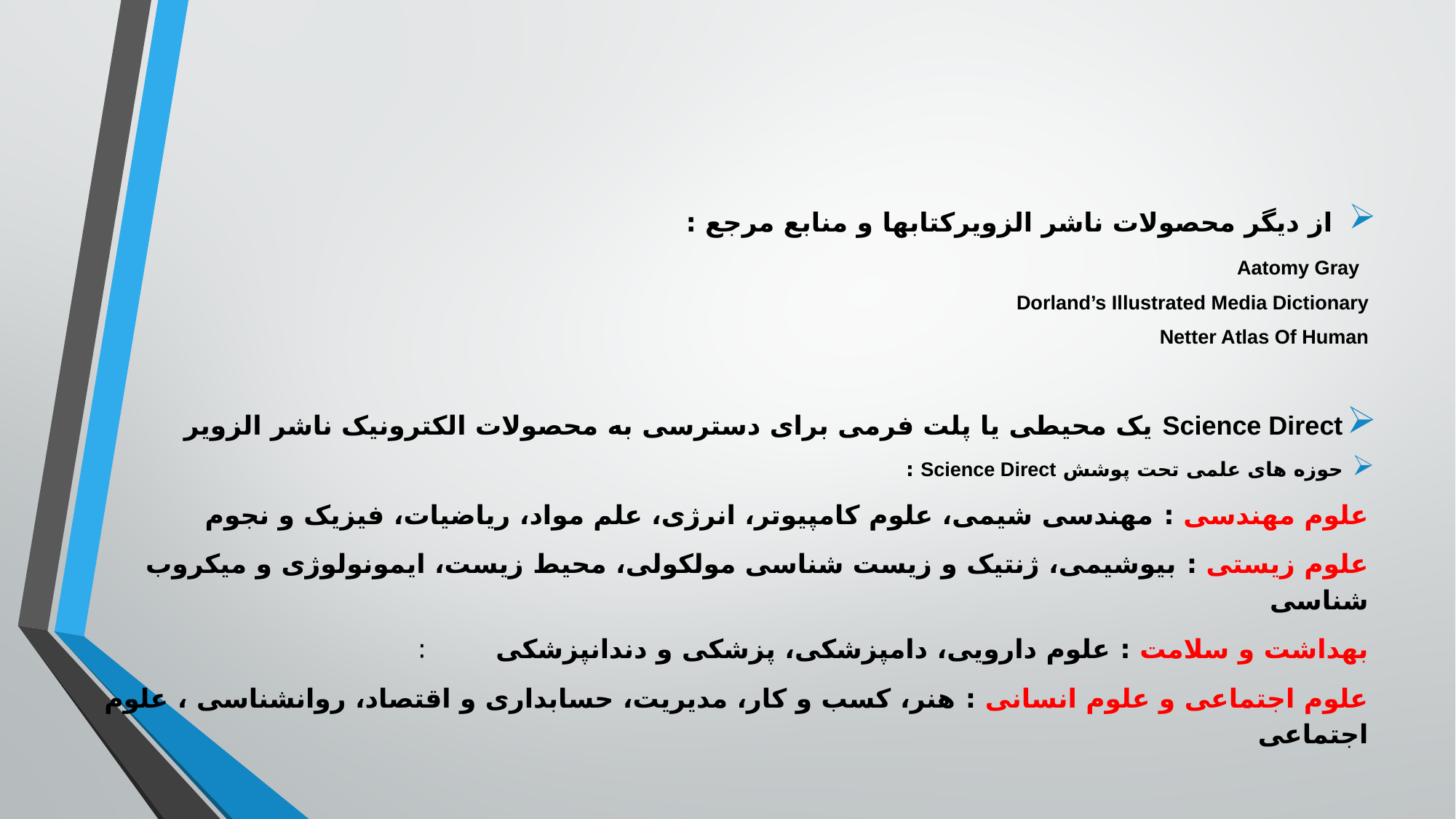

از دیگر محصولات ناشر الزویرکتابها و منابع مرجع :
 Aatomy Gray
Dorland’s Illustrated Media Dictionary
Netter Atlas Of Human

Science Direct یک محیطی یا پلت فرمی برای دسترسی به محصولات الکترونیک ناشر الزویر
حوزه های علمی تحت پوشش Science Direct :
          علوم مهندسی : مهندسی شیمی، علوم کامپیوتر، انرژی، علم مواد، ریاضیات، فیزیک و نجوم
          علوم زیستی : بیوشیمی، ژنتیک و زیست شناسی مولکولی، محیط زیست، ایمونولوژی و میکروب شناسی
:         بهداشت و سلامت : علوم دارویی، دامپزشکی، پزشکی و دندانپزشکی
       علوم اجتماعی و علوم انسانی : هنر، کسب و کار، مدیریت، حسابداری و اقتصاد، روانشناسی ، علوم اجتماعی